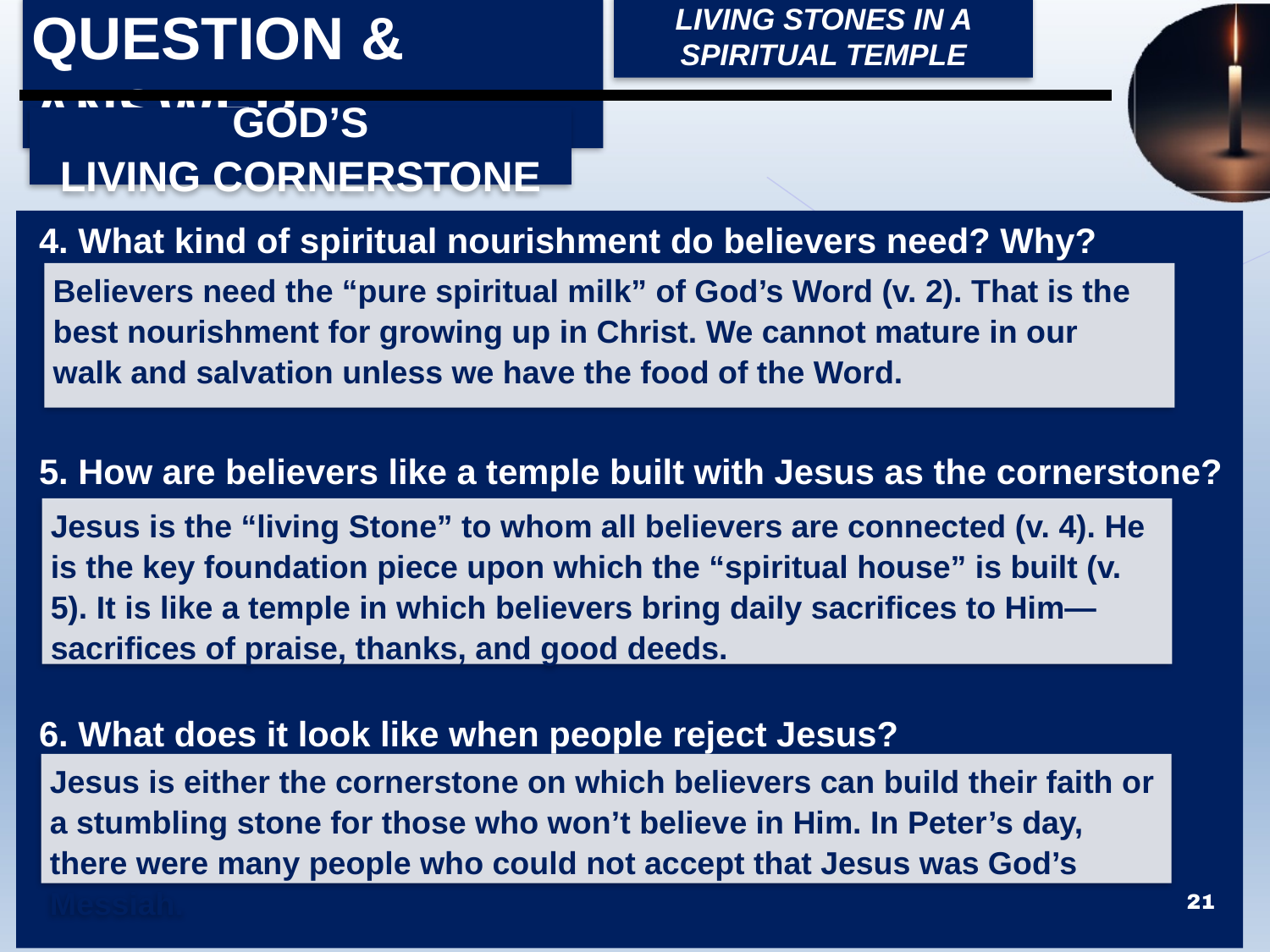

Living Stones in a Spiritual temple
QUESTION & ANSWER
GOD’S LIVING CORNERSTONE

4. What kind of spiritual nourishment do believers need? Why?

5. How are believers like a temple built with Jesus as the cornerstone?

6. What does it look like when people reject Jesus?

Believers need the “pure spiritual milk” of God’s Word (v. 2). That is the best nourishment for growing up in Christ. We cannot mature in our walk and salvation unless we have the food of the Word.
Jesus is the “living Stone” to whom all believers are connected (v. 4). He is the key foundation piece upon which the “spiritual house” is built (v. 5). It is like a temple in which believers bring daily sacrifices to Him—sacrifices of praise, thanks, and good deeds.
Jesus is either the cornerstone on which believers can build their faith or a stumbling stone for those who won’t believe in Him. In Peter’s day, there were many people who could not accept that Jesus was God’s Messiah.
21